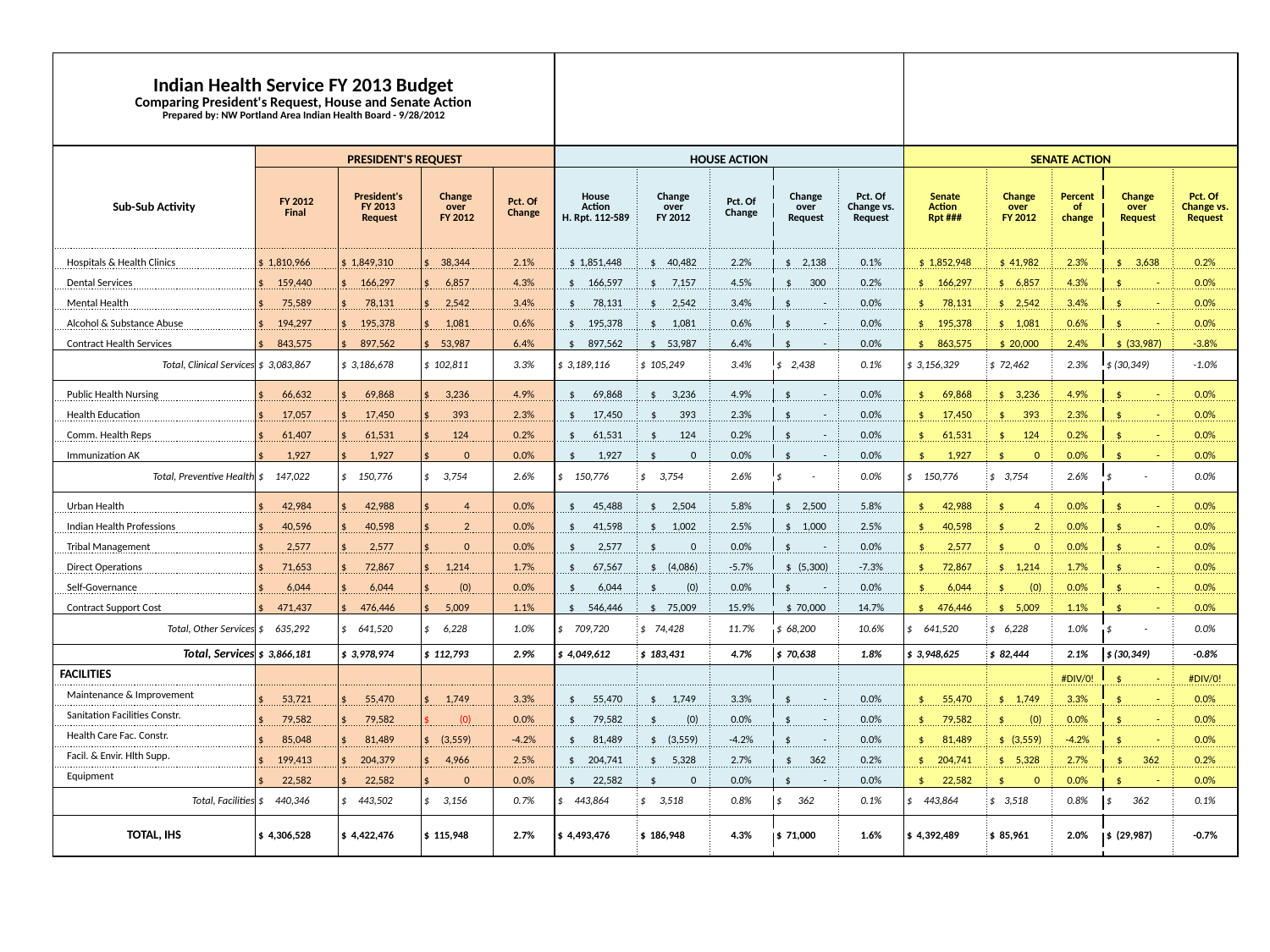

#
| Indian Health Service FY 2013 Budget Comparing President's Request, House and Senate Action Prepared by: NW Portland Area Indian Health Board - 9/28/2012 |  |  |  |  |  |  |  |  |  |  |  |  |  |  |
| --- | --- | --- | --- | --- | --- | --- | --- | --- | --- | --- | --- | --- | --- | --- |
|  | PRESIDENT'S REQUEST |  |  |  | HOUSE ACTION |  |  |  |  | SENATE ACTION |  |  |  |  |
| Sub-Sub Activity | FY 2012 Final | President's FY 2013 Request | Change over FY 2012 | Pct. Of Change | House Action H. Rpt. 112-589 | Change over FY 2012 | Pct. Of Change | Change over Request | Pct. Of Change vs. Request | Senate Action Rpt ### | Change over FY 2012 | Percent of change | Change over Request | Pct. Of Change vs. Request |
| Hospitals & Health Clinics | $ 1,810,966 | $ 1,849,310 | $ 38,344 | 2.1% | $ 1,851,448 | $ 40,482 | 2.2% | $ 2,138 | 0.1% | $ 1,852,948 | $ 41,982 | 2.3% | $ 3,638 | 0.2% |
| Dental Services | $ 159,440 | $ 166,297 | $ 6,857 | 4.3% | $ 166,597 | $ 7,157 | 4.5% | $ 300 | 0.2% | $ 166,297 | $ 6,857 | 4.3% | $ - | 0.0% |
| Mental Health | $ 75,589 | $ 78,131 | $ 2,542 | 3.4% | $ 78,131 | $ 2,542 | 3.4% | $ - | 0.0% | $ 78,131 | $ 2,542 | 3.4% | $ - | 0.0% |
| Alcohol & Substance Abuse | $ 194,297 | $ 195,378 | $ 1,081 | 0.6% | $ 195,378 | $ 1,081 | 0.6% | $ - | 0.0% | $ 195,378 | $ 1,081 | 0.6% | $ - | 0.0% |
| Contract Health Services | $ 843,575 | $ 897,562 | $ 53,987 | 6.4% | $ 897,562 | $ 53,987 | 6.4% | $ - | 0.0% | $ 863,575 | $ 20,000 | 2.4% | $ (33,987) | -3.8% |
| Total, Clinical Services | $ 3,083,867 | $ 3,186,678 | $ 102,811 | 3.3% | $ 3,189,116 | $ 105,249 | 3.4% | $ 2,438 | 0.1% | $ 3,156,329 | $ 72,462 | 2.3% | $ (30,349) | -1.0% |
| Public Health Nursing | $ 66,632 | $ 69,868 | $ 3,236 | 4.9% | $ 69,868 | $ 3,236 | 4.9% | $ - | 0.0% | $ 69,868 | $ 3,236 | 4.9% | $ - | 0.0% |
| Health Education | $ 17,057 | $ 17,450 | $ 393 | 2.3% | $ 17,450 | $ 393 | 2.3% | $ - | 0.0% | $ 17,450 | $ 393 | 2.3% | $ - | 0.0% |
| Comm. Health Reps | $ 61,407 | $ 61,531 | $ 124 | 0.2% | $ 61,531 | $ 124 | 0.2% | $ - | 0.0% | $ 61,531 | $ 124 | 0.2% | $ - | 0.0% |
| Immunization AK | $ 1,927 | $ 1,927 | $ 0 | 0.0% | $ 1,927 | $ 0 | 0.0% | $ - | 0.0% | $ 1,927 | $ 0 | 0.0% | $ - | 0.0% |
| Total, Preventive Health | $ 147,022 | $ 150,776 | $ 3,754 | 2.6% | $ 150,776 | $ 3,754 | 2.6% | $ - | 0.0% | $ 150,776 | $ 3,754 | 2.6% | $ - | 0.0% |
| Urban Health | $ 42,984 | $ 42,988 | $ 4 | 0.0% | $ 45,488 | $ 2,504 | 5.8% | $ 2,500 | 5.8% | $ 42,988 | $ 4 | 0.0% | $ - | 0.0% |
| Indian Health Professions | $ 40,596 | $ 40,598 | $ 2 | 0.0% | $ 41,598 | $ 1,002 | 2.5% | $ 1,000 | 2.5% | $ 40,598 | $ 2 | 0.0% | $ - | 0.0% |
| Tribal Management | $ 2,577 | $ 2,577 | $ 0 | 0.0% | $ 2,577 | $ 0 | 0.0% | $ - | 0.0% | $ 2,577 | $ 0 | 0.0% | $ - | 0.0% |
| Direct Operations | $ 71,653 | $ 72,867 | $ 1,214 | 1.7% | $ 67,567 | $ (4,086) | -5.7% | $ (5,300) | -7.3% | $ 72,867 | $ 1,214 | 1.7% | $ - | 0.0% |
| Self-Governance | $ 6,044 | $ 6,044 | $ (0) | 0.0% | $ 6,044 | $ (0) | 0.0% | $ - | 0.0% | $ 6,044 | $ (0) | 0.0% | $ - | 0.0% |
| Contract Support Cost | $ 471,437 | $ 476,446 | $ 5,009 | 1.1% | $ 546,446 | $ 75,009 | 15.9% | $ 70,000 | 14.7% | $ 476,446 | $ 5,009 | 1.1% | $ - | 0.0% |
| Total, Other Services | $ 635,292 | $ 641,520 | $ 6,228 | 1.0% | $ 709,720 | $ 74,428 | 11.7% | $ 68,200 | 10.6% | $ 641,520 | $ 6,228 | 1.0% | $ - | 0.0% |
| Total, Services | $ 3,866,181 | $ 3,978,974 | $ 112,793 | 2.9% | $ 4,049,612 | $ 183,431 | 4.7% | $ 70,638 | 1.8% | $ 3,948,625 | $ 82,444 | 2.1% | $ (30,349) | -0.8% |
| FACILITIES |  |  |  |  |  |  |  |  |  |  |  | #DIV/0! | $ - | #DIV/0! |
| Maintenance & Improvement | $ 53,721 | $ 55,470 | $ 1,749 | 3.3% | $ 55,470 | $ 1,749 | 3.3% | $ - | 0.0% | $ 55,470 | $ 1,749 | 3.3% | $ - | 0.0% |
| Sanitation Facilities Constr. | $ 79,582 | $ 79,582 | $ (0) | 0.0% | $ 79,582 | $ (0) | 0.0% | $ - | 0.0% | $ 79,582 | $ (0) | 0.0% | $ - | 0.0% |
| Health Care Fac. Constr. | $ 85,048 | $ 81,489 | $ (3,559) | -4.2% | $ 81,489 | $ (3,559) | -4.2% | $ - | 0.0% | $ 81,489 | $ (3,559) | -4.2% | $ - | 0.0% |
| Facil. & Envir. Hlth Supp. | $ 199,413 | $ 204,379 | $ 4,966 | 2.5% | $ 204,741 | $ 5,328 | 2.7% | $ 362 | 0.2% | $ 204,741 | $ 5,328 | 2.7% | $ 362 | 0.2% |
| Equipment | $ 22,582 | $ 22,582 | $ 0 | 0.0% | $ 22,582 | $ 0 | 0.0% | $ - | 0.0% | $ 22,582 | $ 0 | 0.0% | $ - | 0.0% |
| Total, Facilities | $ 440,346 | $ 443,502 | $ 3,156 | 0.7% | $ 443,864 | $ 3,518 | 0.8% | $ 362 | 0.1% | $ 443,864 | $ 3,518 | 0.8% | $ 362 | 0.1% |
| TOTAL, IHS | $ 4,306,528 | $ 4,422,476 | $ 115,948 | 2.7% | $ 4,493,476 | $ 186,948 | 4.3% | $ 71,000 | 1.6% | $ 4,392,489 | $ 85,961 | 2.0% | $ (29,987) | -0.7% |